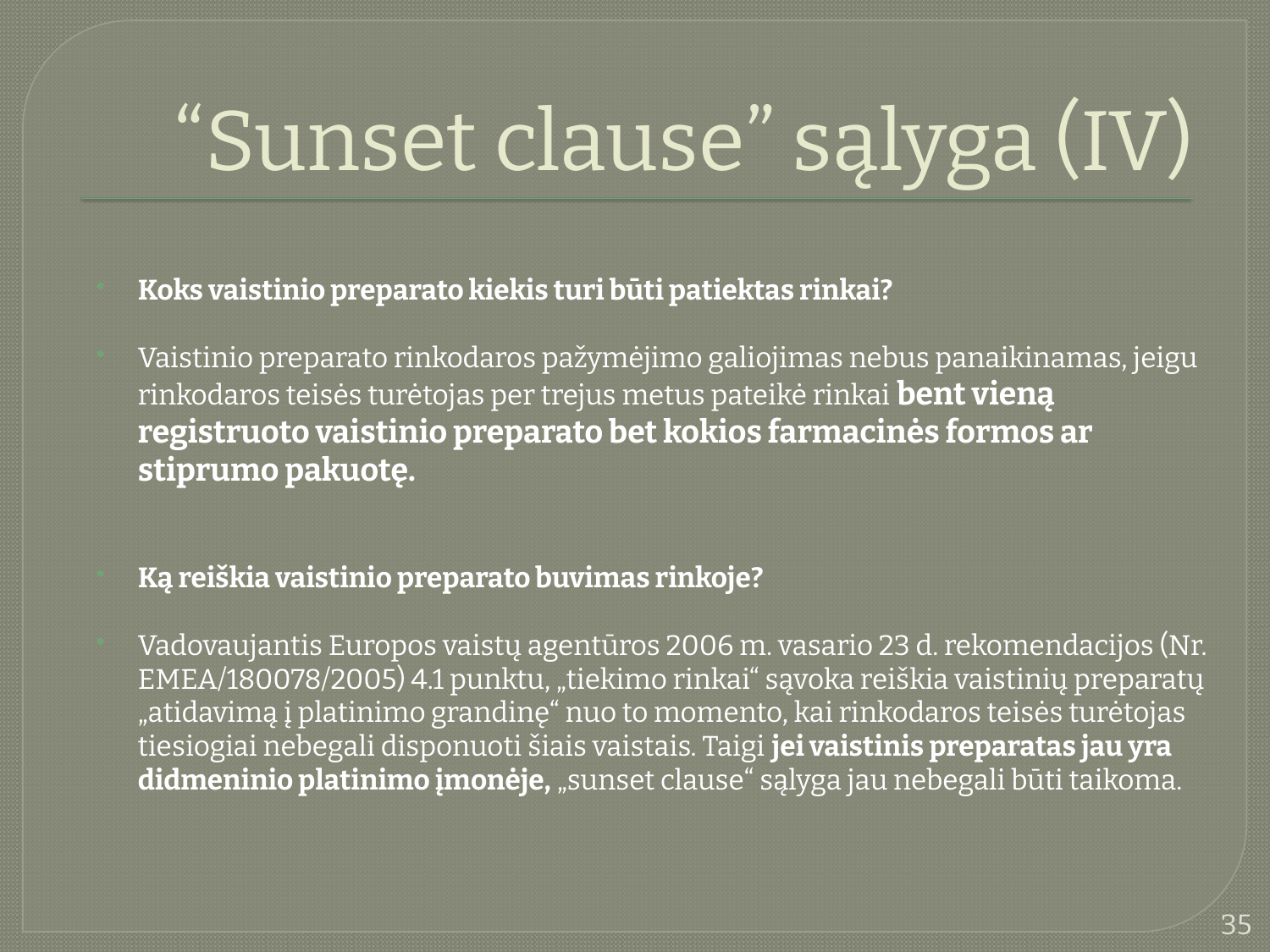

# “Sunset clause” sąlyga (IV)

Koks vaistinio preparato kiekis turi būti patiektas rinkai?

Vaistinio preparato rinkodaros pažymėjimo galiojimas nebus panaikinamas, jeigu rinkodaros teisės turėtojas per trejus metus pateikė rinkai bent vieną registruoto vaistinio preparato bet kokios farmacinės formos ar stiprumo pakuotę.

Ką reiškia vaistinio preparato buvimas rinkoje?

Vadovaujantis Europos vaistų agentūros 2006 m. vasario 23 d. rekomendacijos (Nr. EMEA/180078/2005) 4.1 punktu, „tiekimo rinkai“ sąvoka reiškia vaistinių preparatų „atidavimą į platinimo grandinę“ nuo to momento, kai rinkodaros teisės turėtojas tiesiogiai nebegali disponuoti šiais vaistais. Taigi jei vaistinis preparatas jau yra didmeninio platinimo įmonėje, „sunset clause“ sąlyga jau nebegali būti taikoma.

35